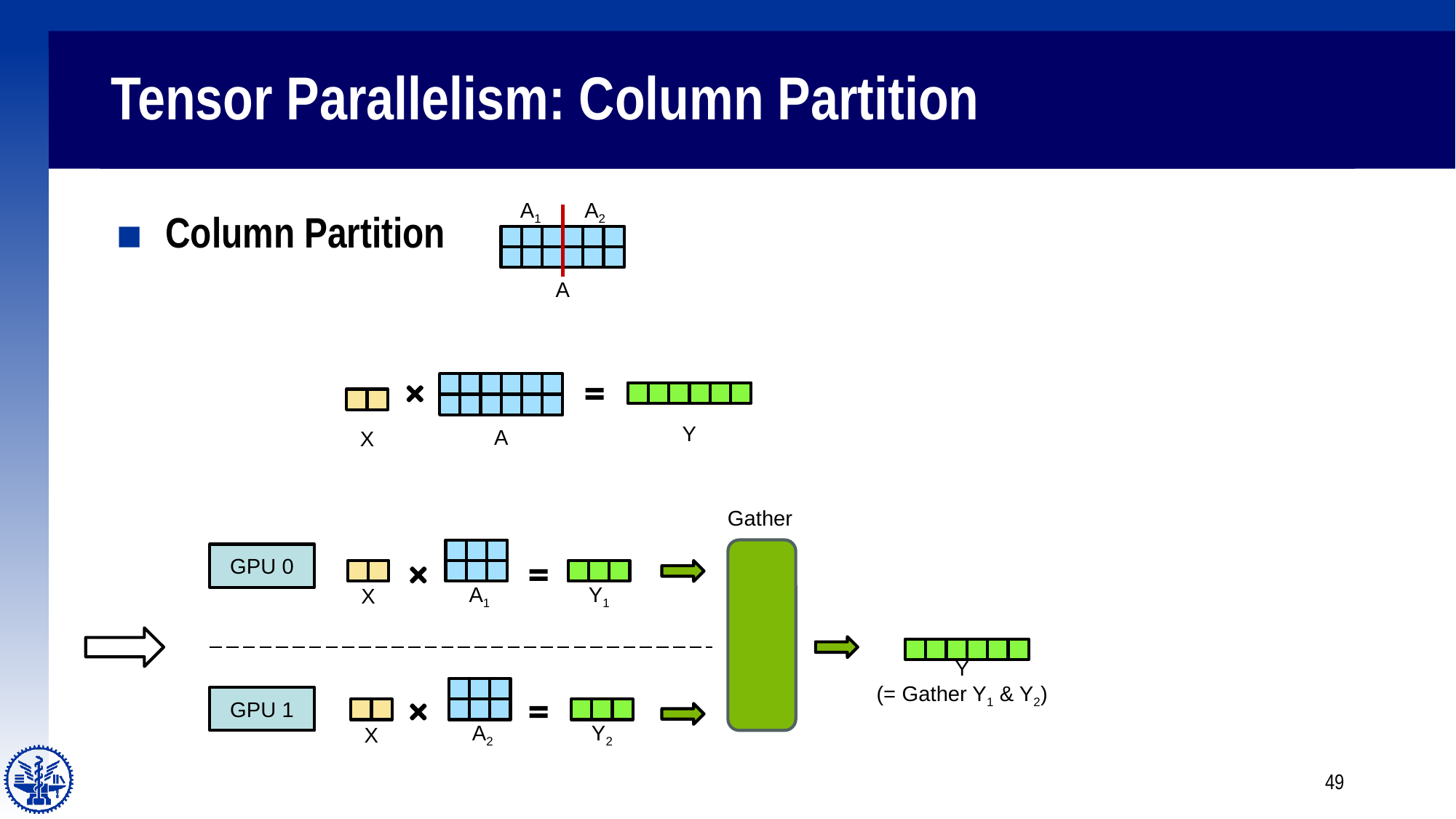

# Tensor Parallelism: Column Partition
A1
A2

A
Column Partition

A

X
Y
Gather

A1
Y1
GPU 0

X

Y
(= Gather Y1 & Y2)

GPU 1

X

A2
Y2
49